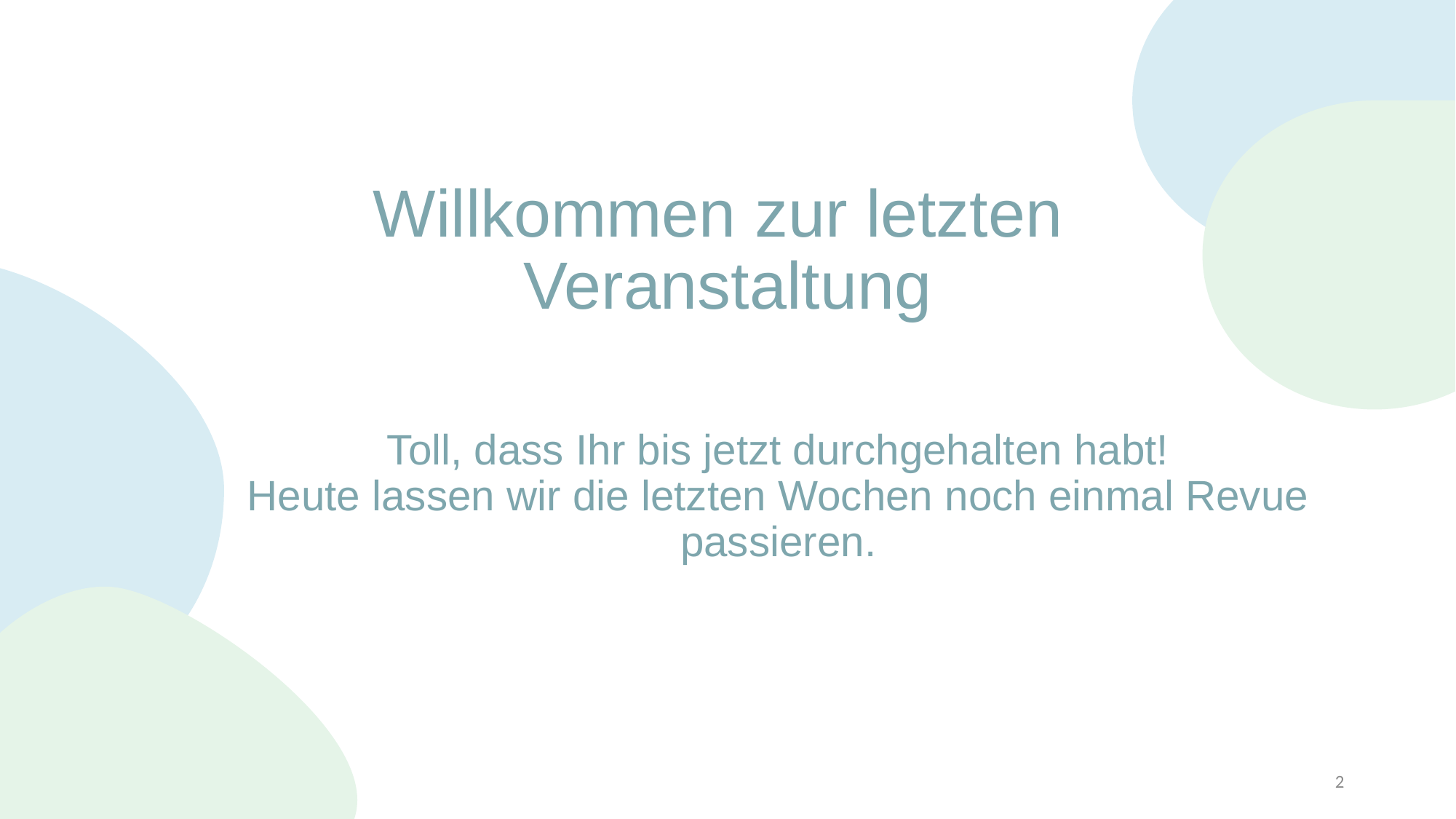

# Willkommen zur letzten Veranstaltung

Toll, dass Ihr bis jetzt durchgehalten habt!
Heute lassen wir die letzten Wochen noch einmal Revue passieren.

2